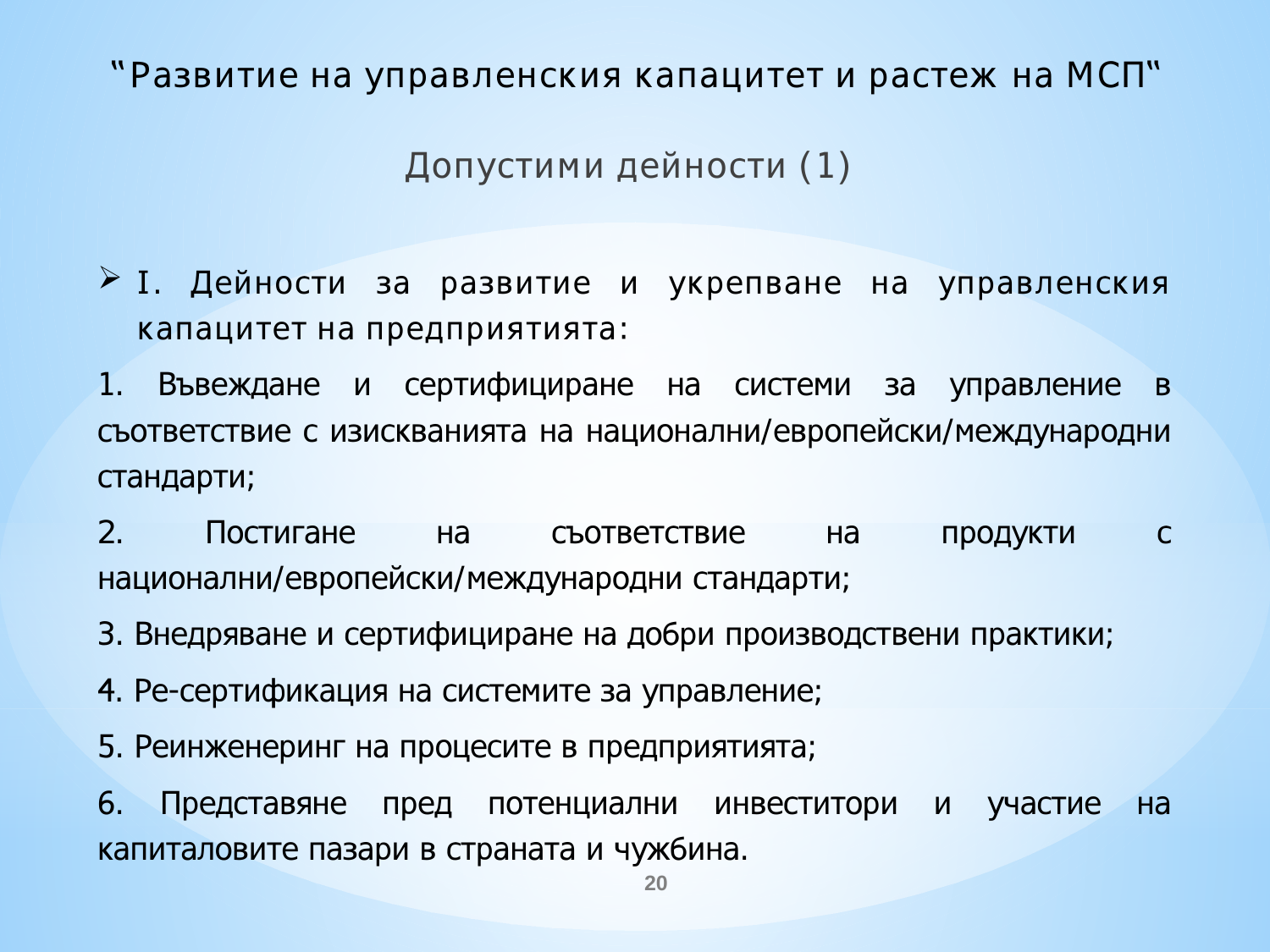

# “Развитие на управленския капацитет и растеж на МСП“
Допустими дейности (1)

I. Дейности за развитие и укрепване на управленския капацитет на предприятията:
1. Въвеждане и сертифициране на системи за управление в съответствие с изискванията на национални/европейски/международни стандарти;
2. Постигане на съответствие на продукти с национални/европейски/международни стандарти;
3. Внедряване и сертифициране на добри производствени практики;
4. Ре-сертификация на системите за управление;
5. Реинженеринг на процесите в предприятията;
6. Представяне пред потенциални инвеститори и участие на капиталовите пазари в страната и чужбина.
20